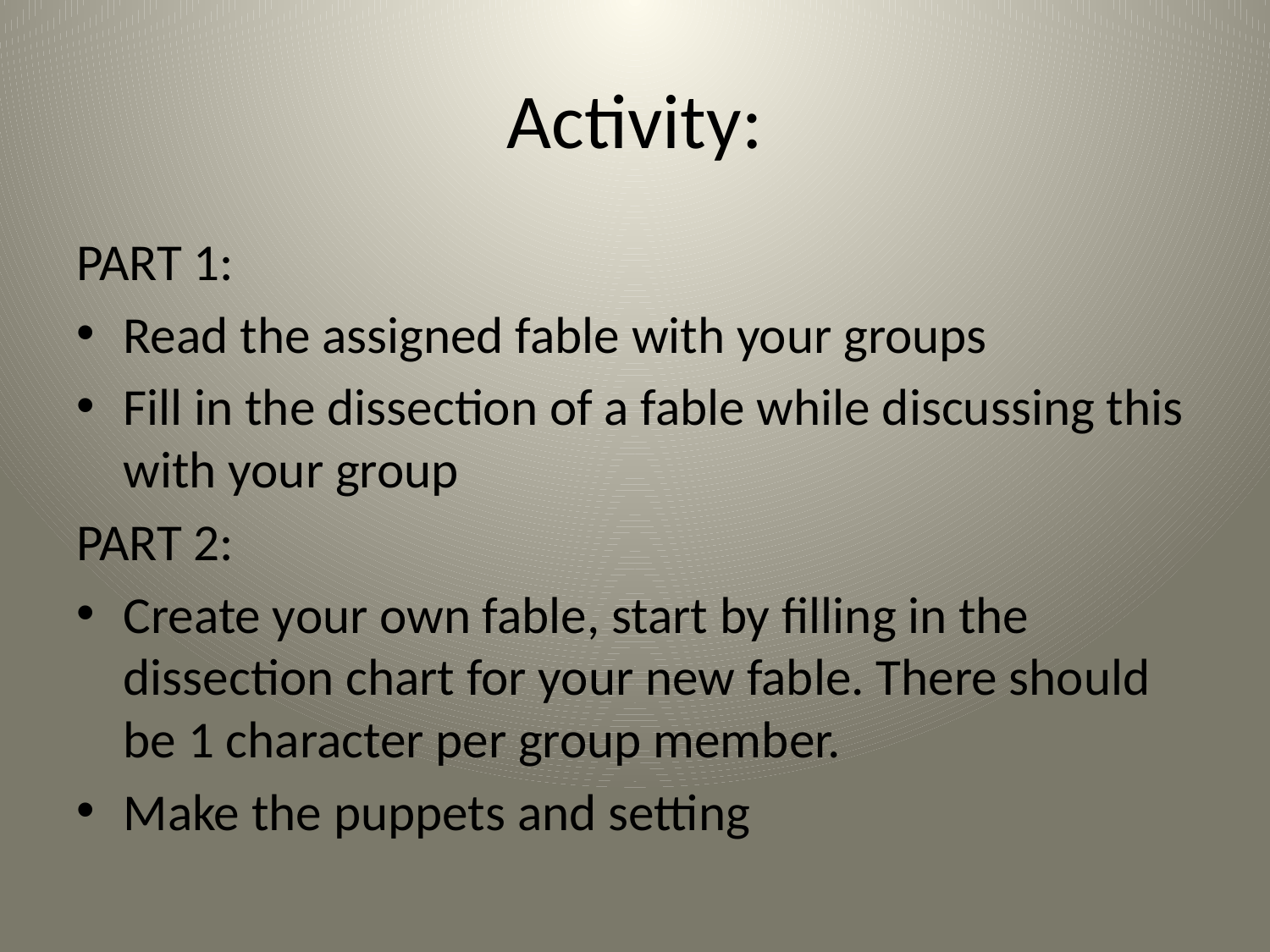

# Activity:
PART 1:
Read the assigned fable with your groups
Fill in the dissection of a fable while discussing this with your group
PART 2:
Create your own fable, start by filling in the dissection chart for your new fable. There should be 1 character per group member.
Make the puppets and setting